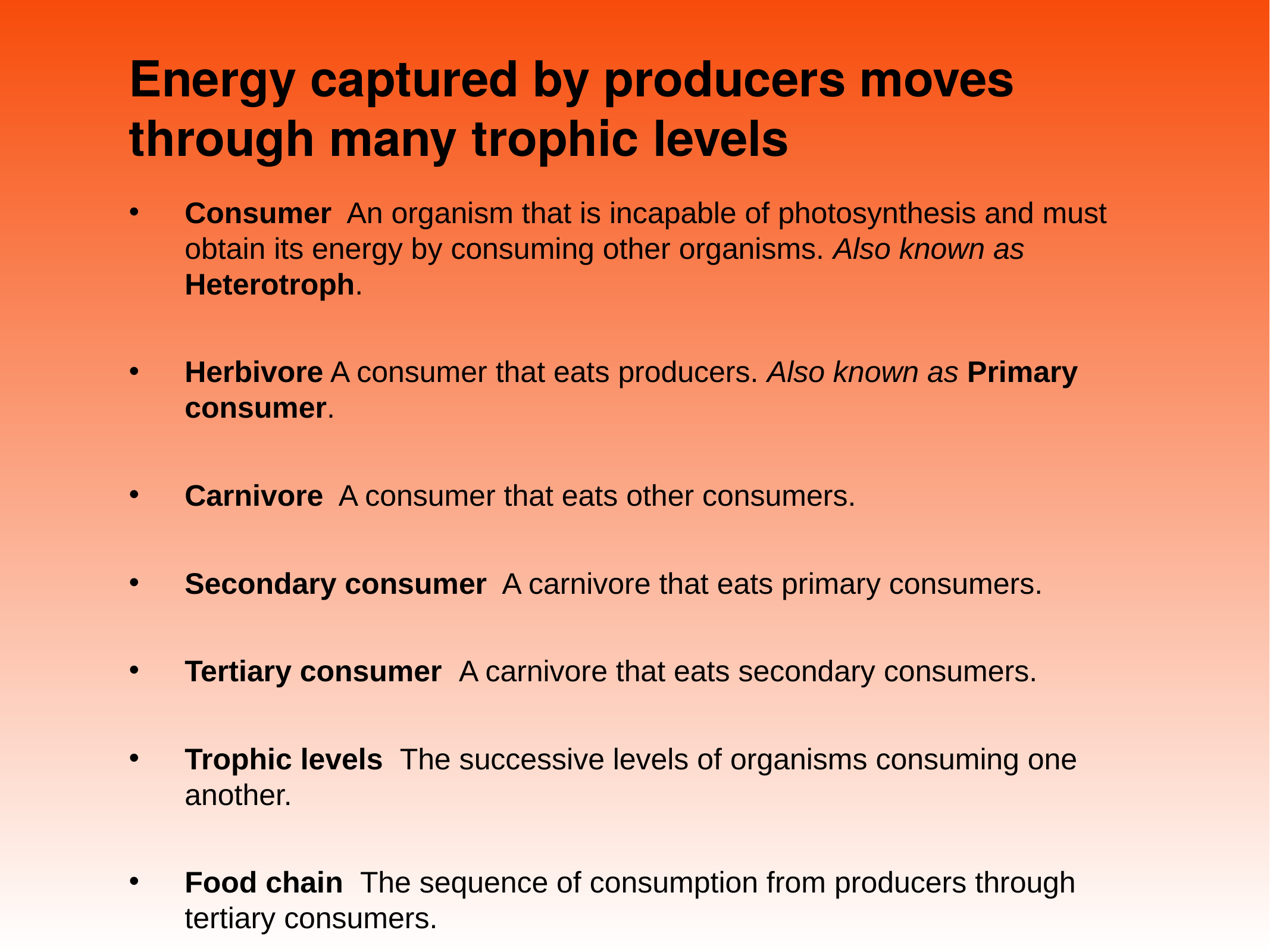

# Energy captured by producers moves through many trophic levels
Consumer  An organism that is incapable of photosynthesis and must obtain its energy by consuming other organisms. Also known as Heterotroph.
Herbivore A consumer that eats producers. Also known as Primary consumer.
Carnivore  A consumer that eats other consumers.
Secondary consumer  A carnivore that eats primary consumers.
Tertiary consumer  A carnivore that eats secondary consumers.
Trophic levels  The successive levels of organisms consuming one another.
Food chain  The sequence of consumption from producers through tertiary consumers.